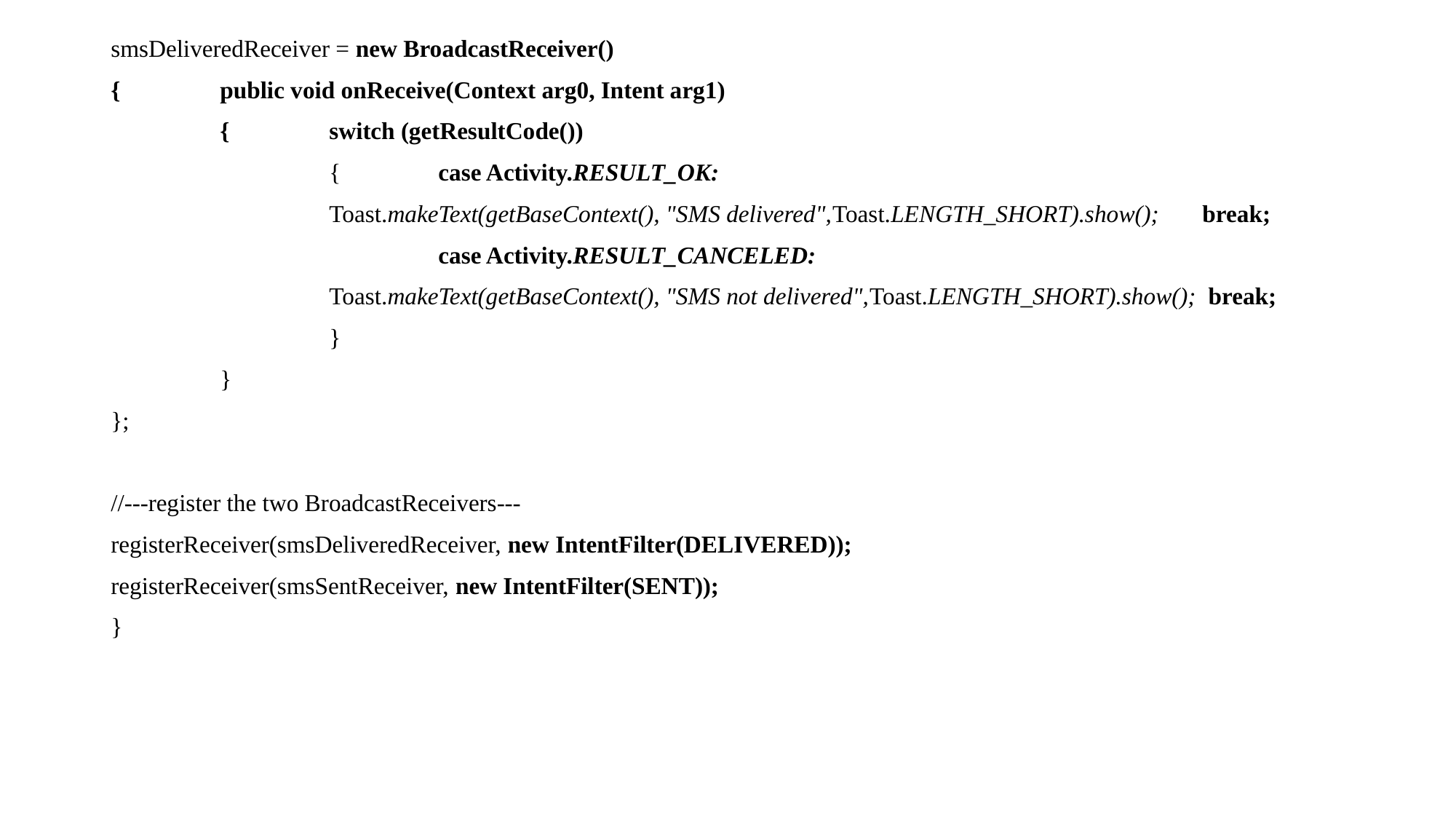

smsDeliveredReceiver = new BroadcastReceiver()
{	public void onReceive(Context arg0, Intent arg1)
	{	switch (getResultCode())
		{	case Activity.RESULT_OK:
		Toast.makeText(getBaseContext(), "SMS delivered",Toast.LENGTH_SHORT).show();	break;
			case Activity.RESULT_CANCELED:
		Toast.makeText(getBaseContext(), "SMS not delivered",Toast.LENGTH_SHORT).show();  break;
		}
	}
};

//---register the two BroadcastReceivers---
registerReceiver(smsDeliveredReceiver, new IntentFilter(DELIVERED));
registerReceiver(smsSentReceiver, new IntentFilter(SENT));
}